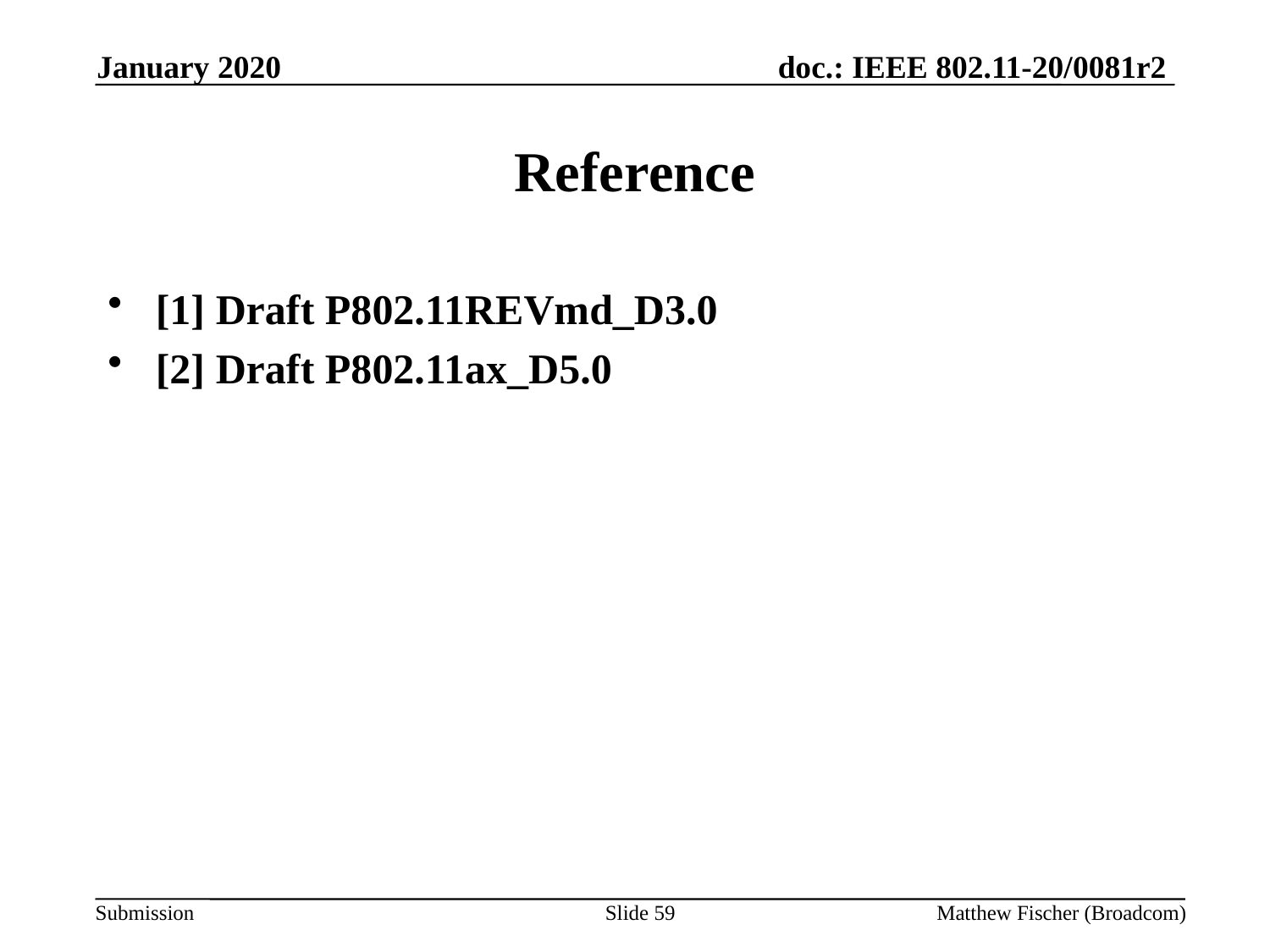

January 2020
# Reference
[1] Draft P802.11REVmd_D3.0
[2] Draft P802.11ax_D5.0

Slide 59
Matthew Fischer (Broadcom)